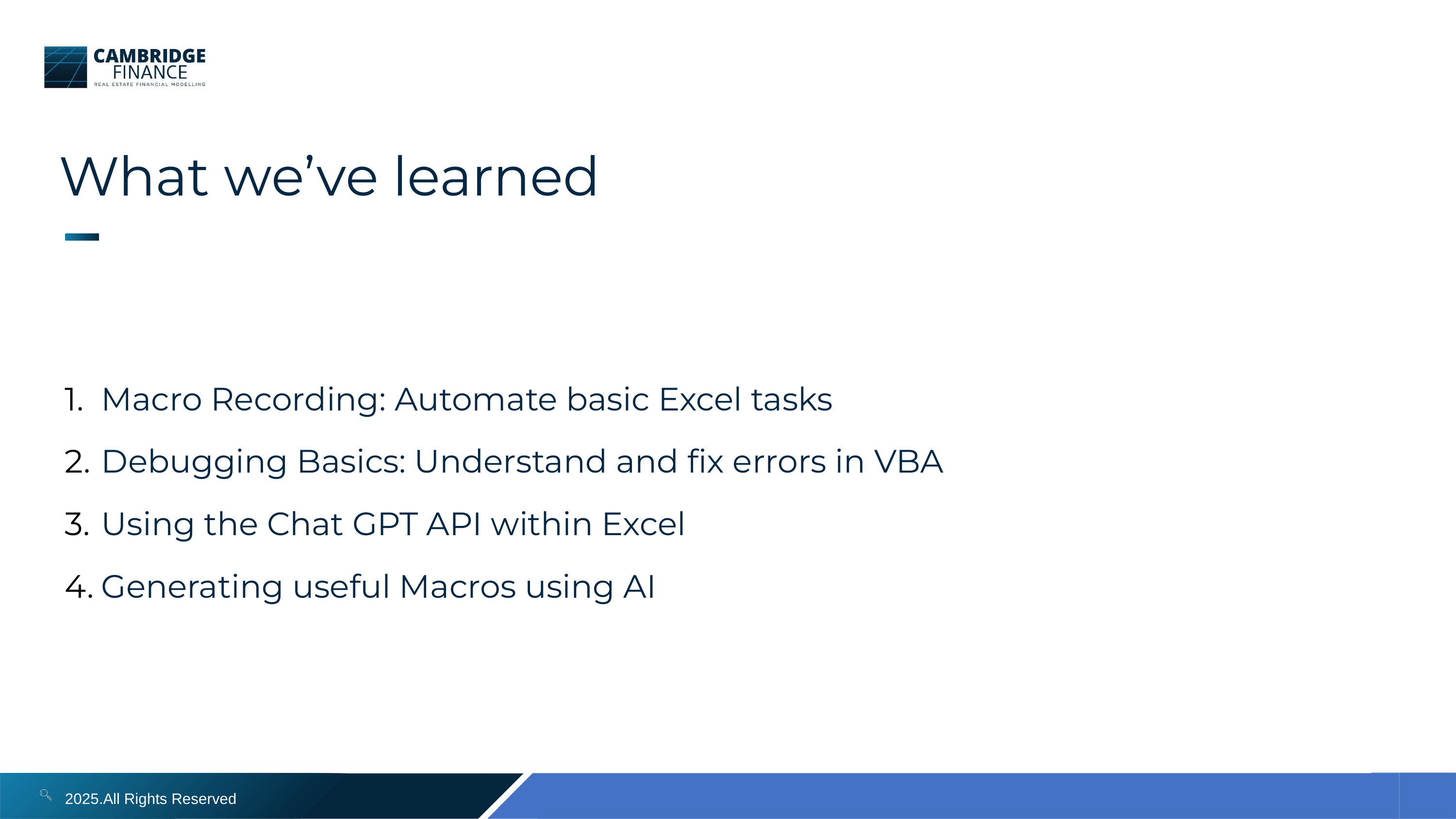

What we’ve learned

Macro Recording: Automate basic Excel tasks
Debugging Basics: Understand and fix errors in VBA
Using the Chat GPT API within Excel
Generating useful Macros using AI

2025.All Rights Reserved